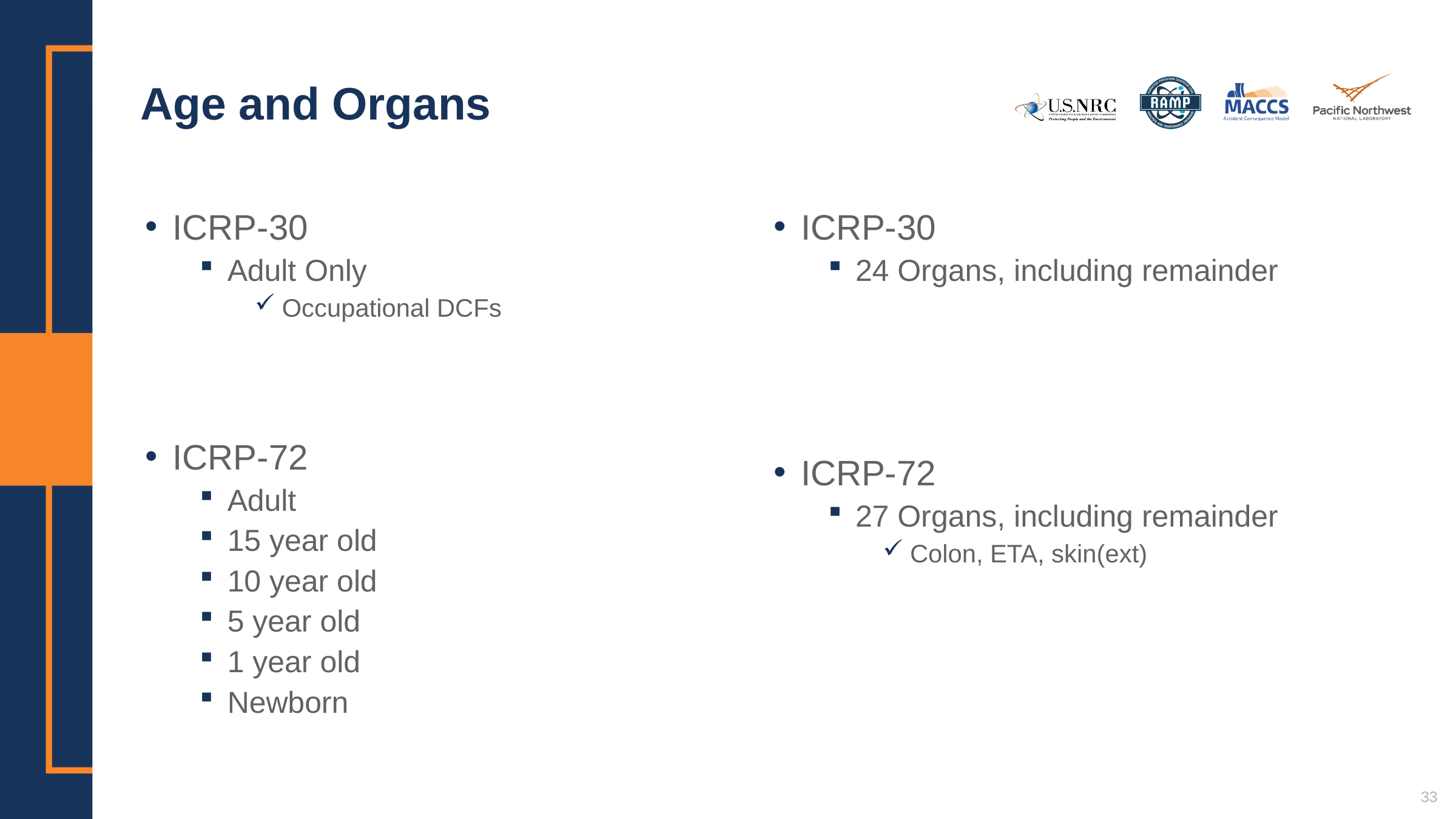

# Age and Organs
ICRP-30
Adult Only
Occupational DCFs

ICRP-72
Adult
15 year old
10 year old
5 year old
1 year old
Newborn

ICRP-30
24 Organs, including remainder

ICRP-72
27 Organs, including remainder
Colon, ETA, skin(ext)

33